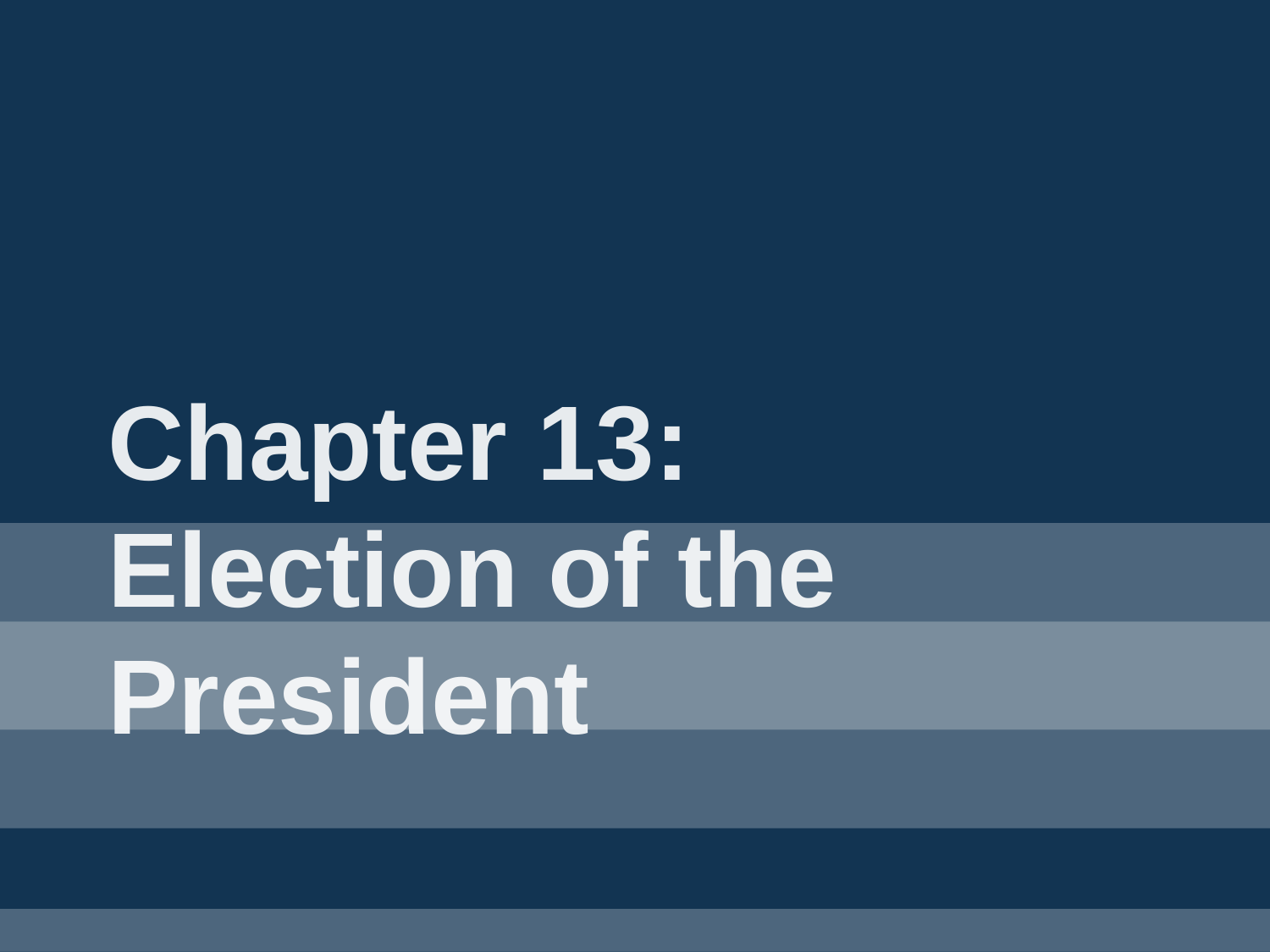

# Chapter 13: Election of the President